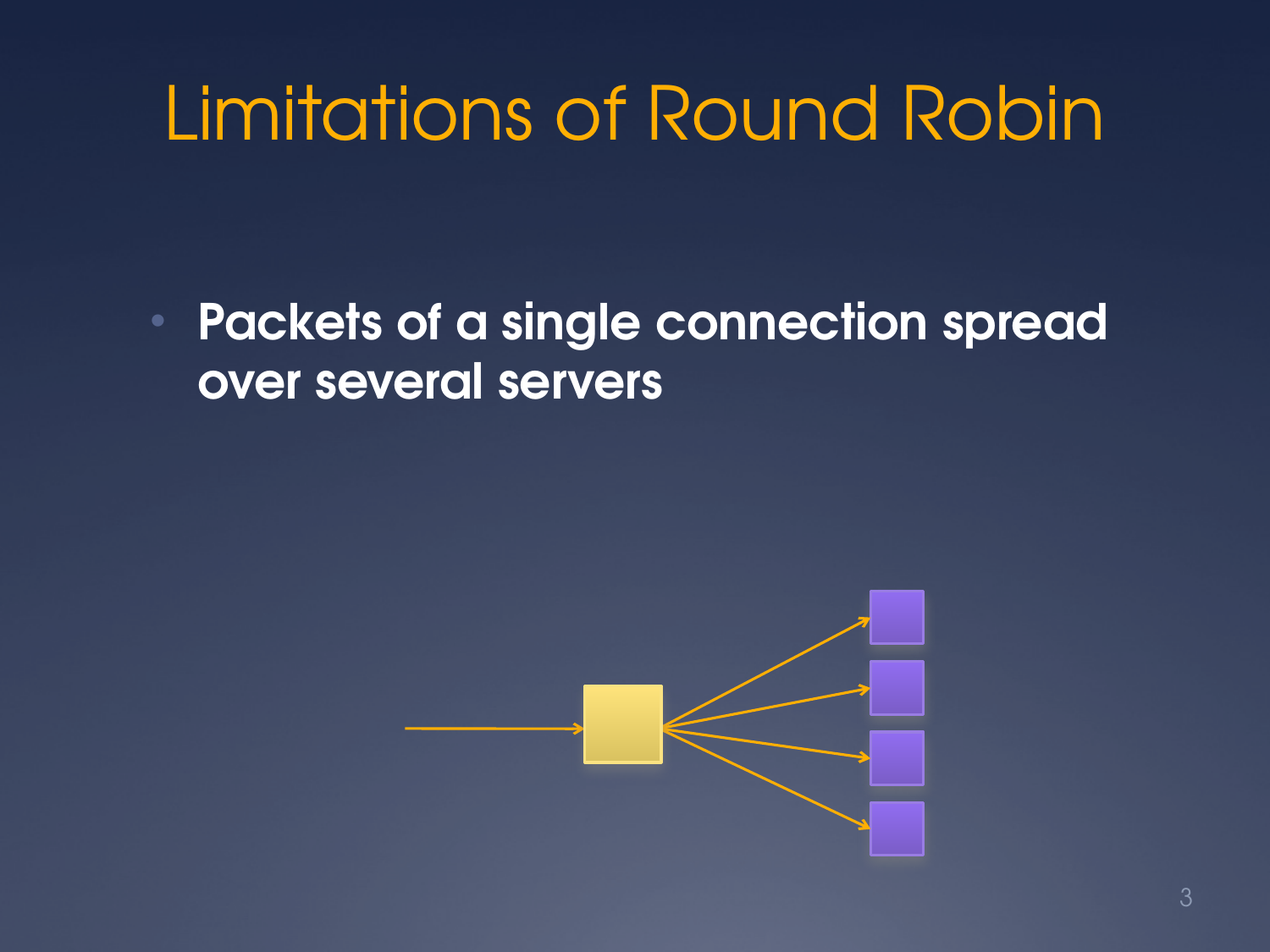

# Limitations of Round Robin
Packets of a single connection spread over several servers

3